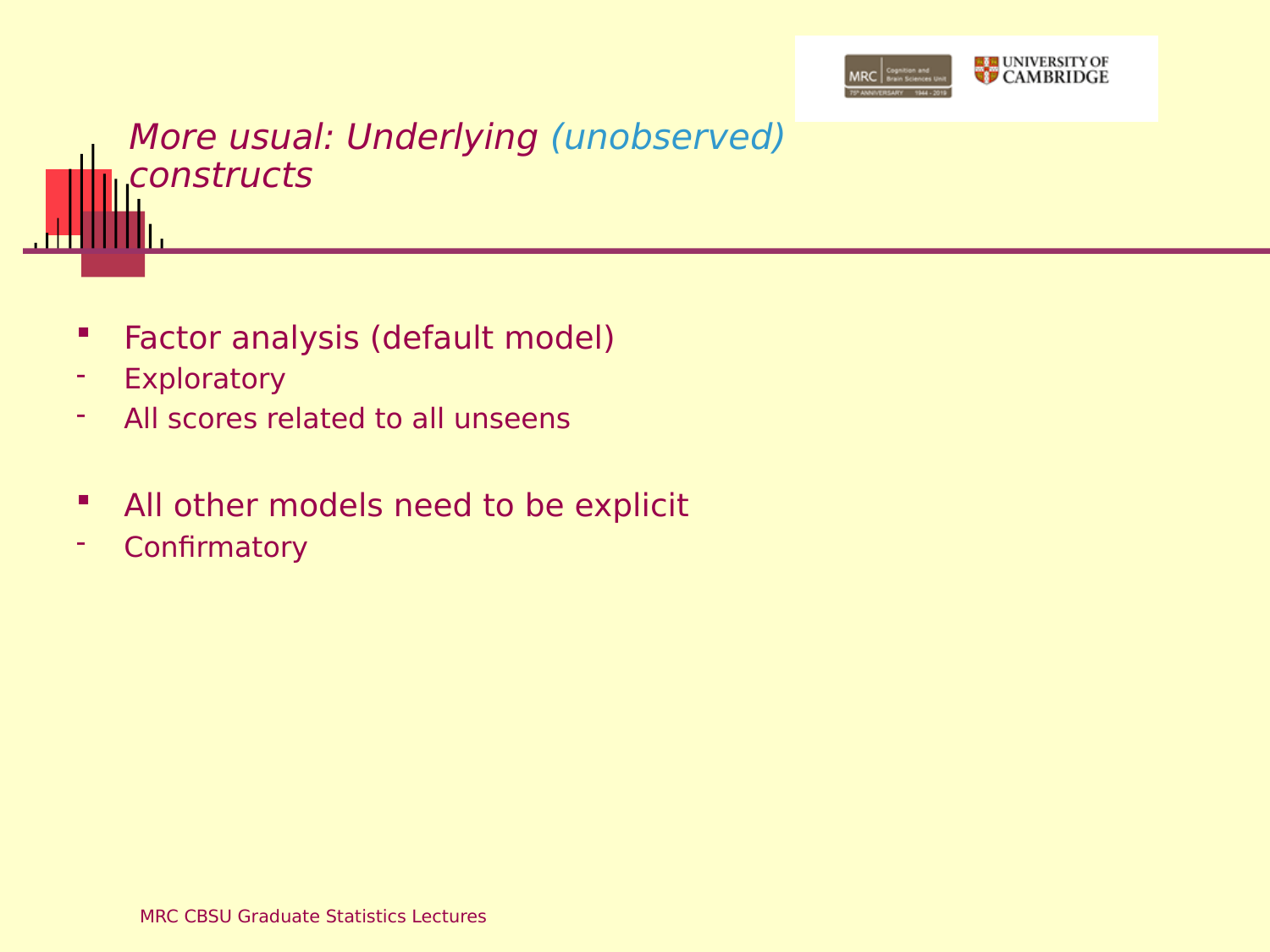

# More usual: Underlying (unobserved) constructs

Factor analysis (default model)
Exploratory
All scores related to all unseens

All other models need to be explicit
Confirmatory

MRC CBSU Graduate Statistics Lectures